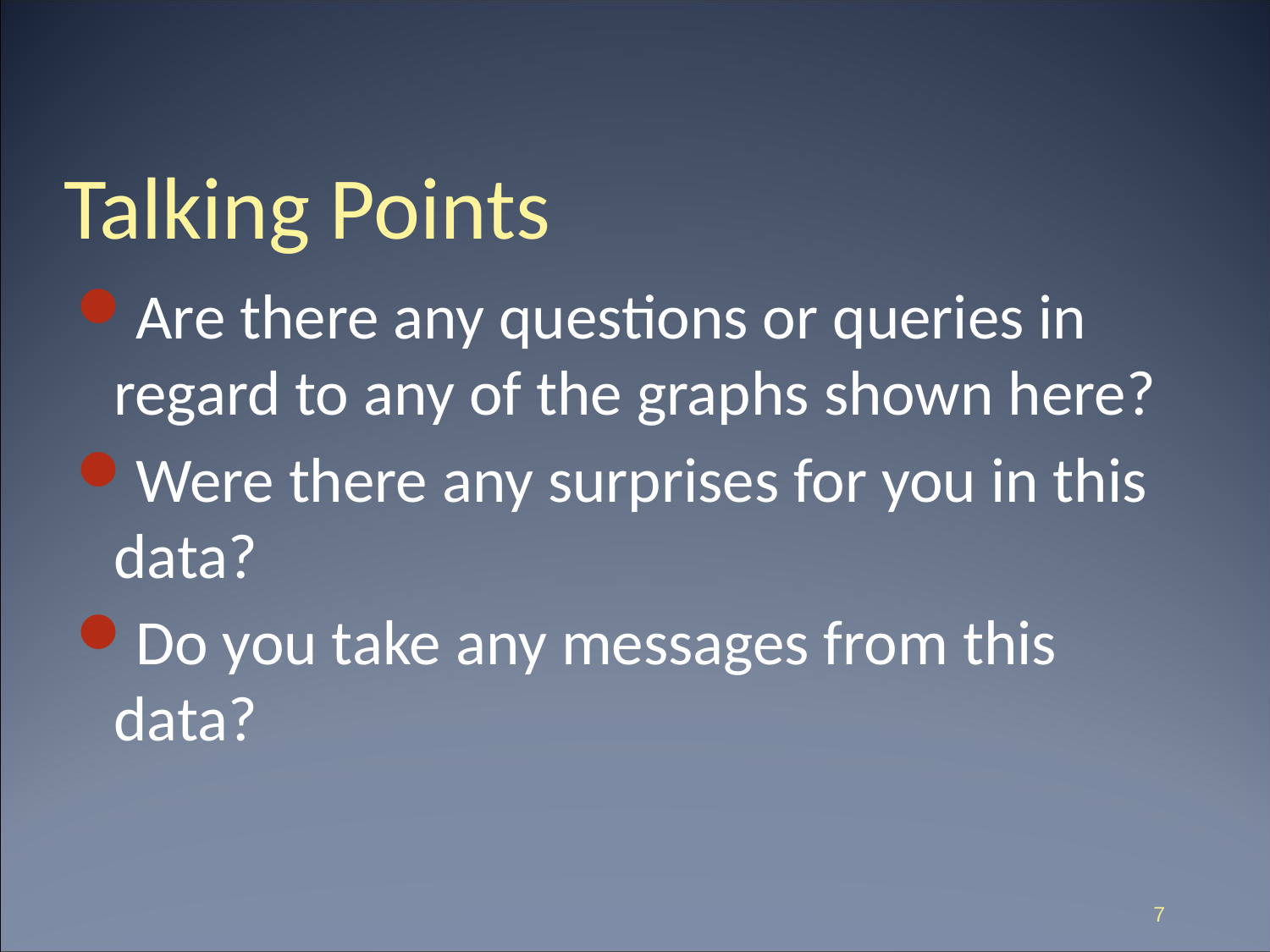

# Talking Points
Are there any questions or queries in regard to any of the graphs shown here?
Were there any surprises for you in this data?
Do you take any messages from this data?
7